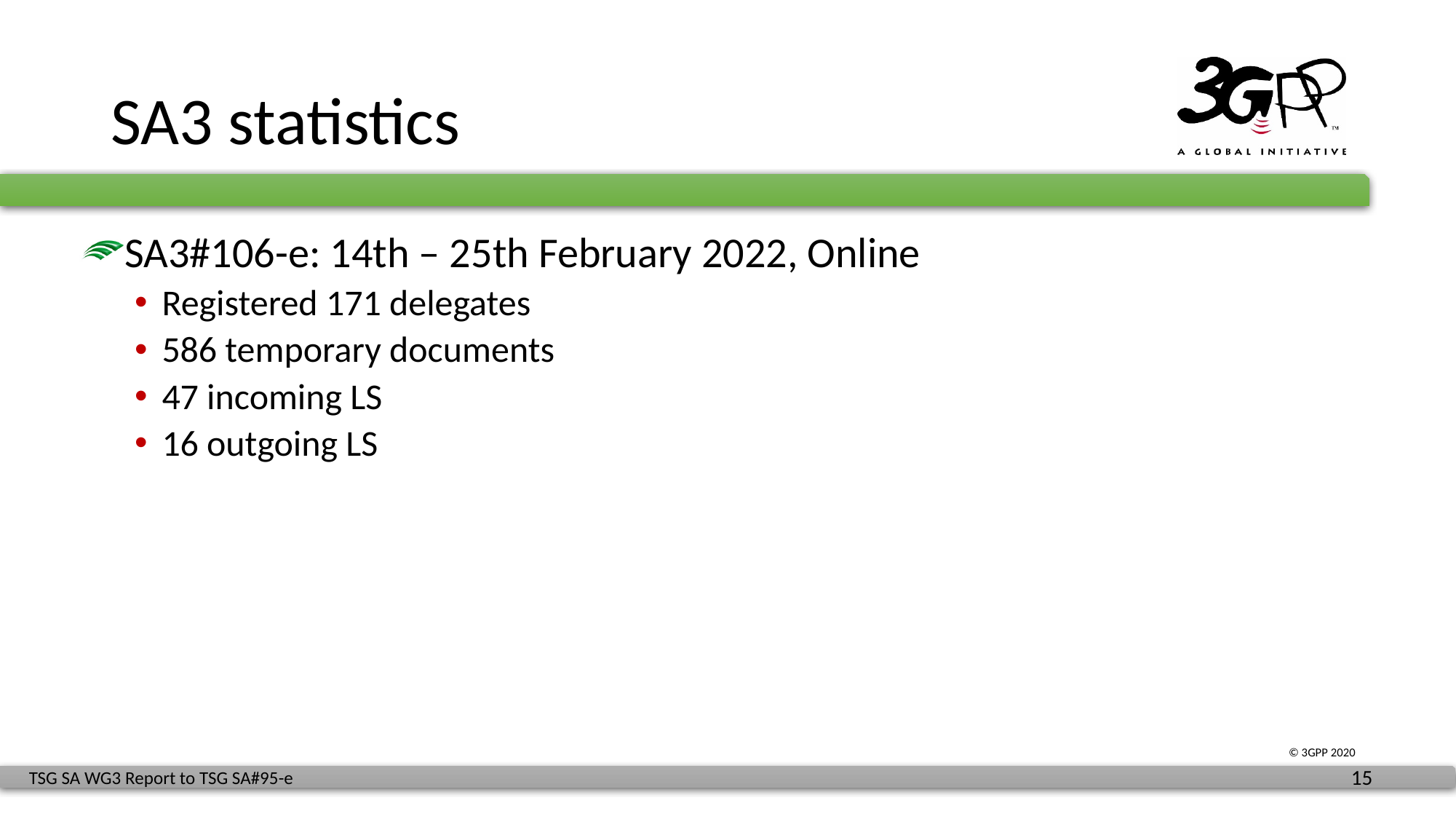

# SA3 statistics
SA3#106-e: 14th – 25th February 2022, Online
Registered 171 delegates
586 temporary documents
47 incoming LS
16 outgoing LS